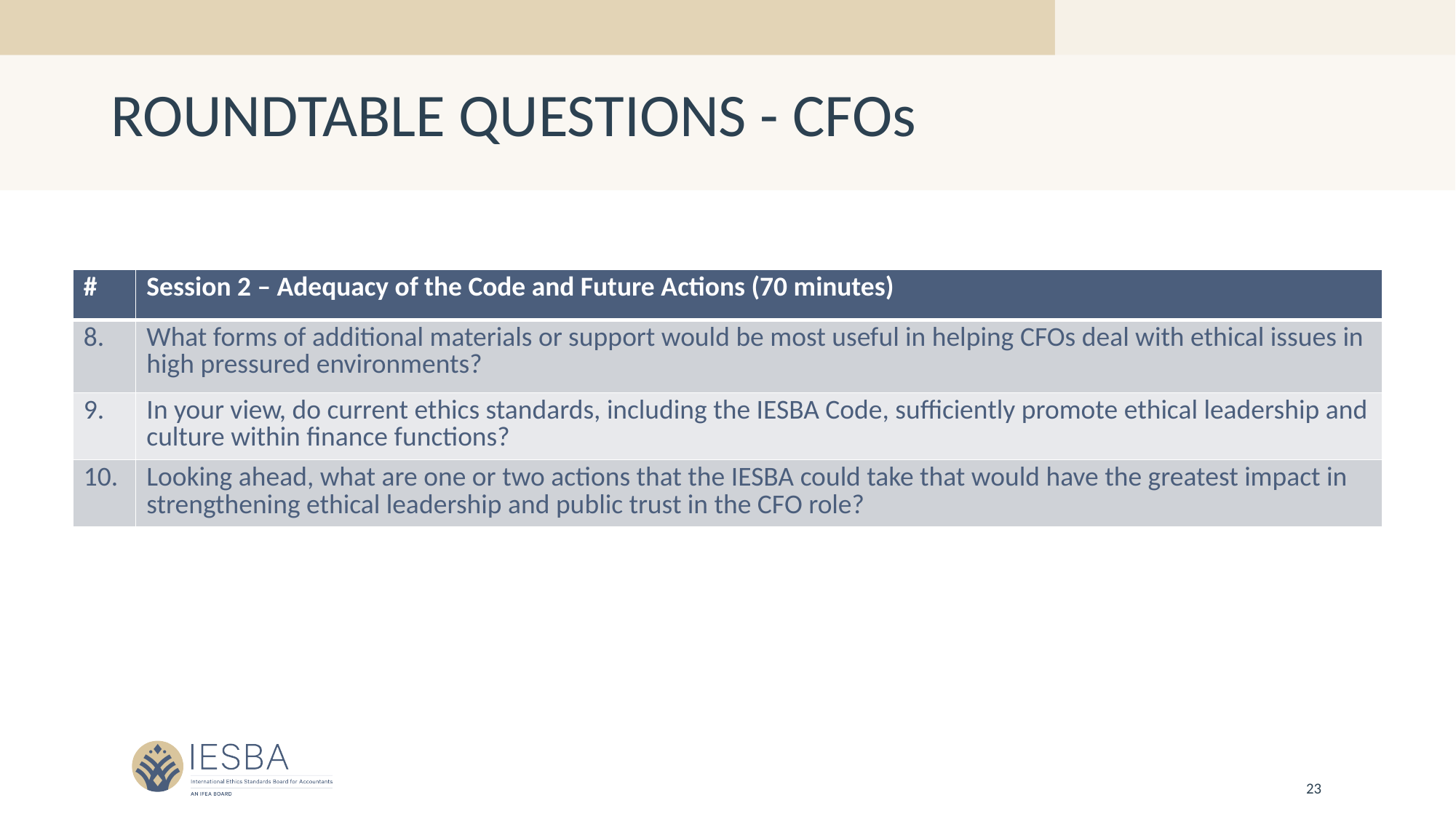

ROUNDTABLE QUESTIONS - CFOs

| # | Session 2 – Adequacy of the Code and Future Actions (70 minutes) |
| --- | --- |
| 8. | What forms of additional materials or support would be most useful in helping CFOs deal with ethical issues in high pressured environments? |
| 9. | In your view, do current ethics standards, including the IESBA Code, sufficiently promote ethical leadership and culture within finance functions? |
| 10. | Looking ahead, what are one or two actions that the IESBA could take that would have the greatest impact in strengthening ethical leadership and public trust in the CFO role? |
23